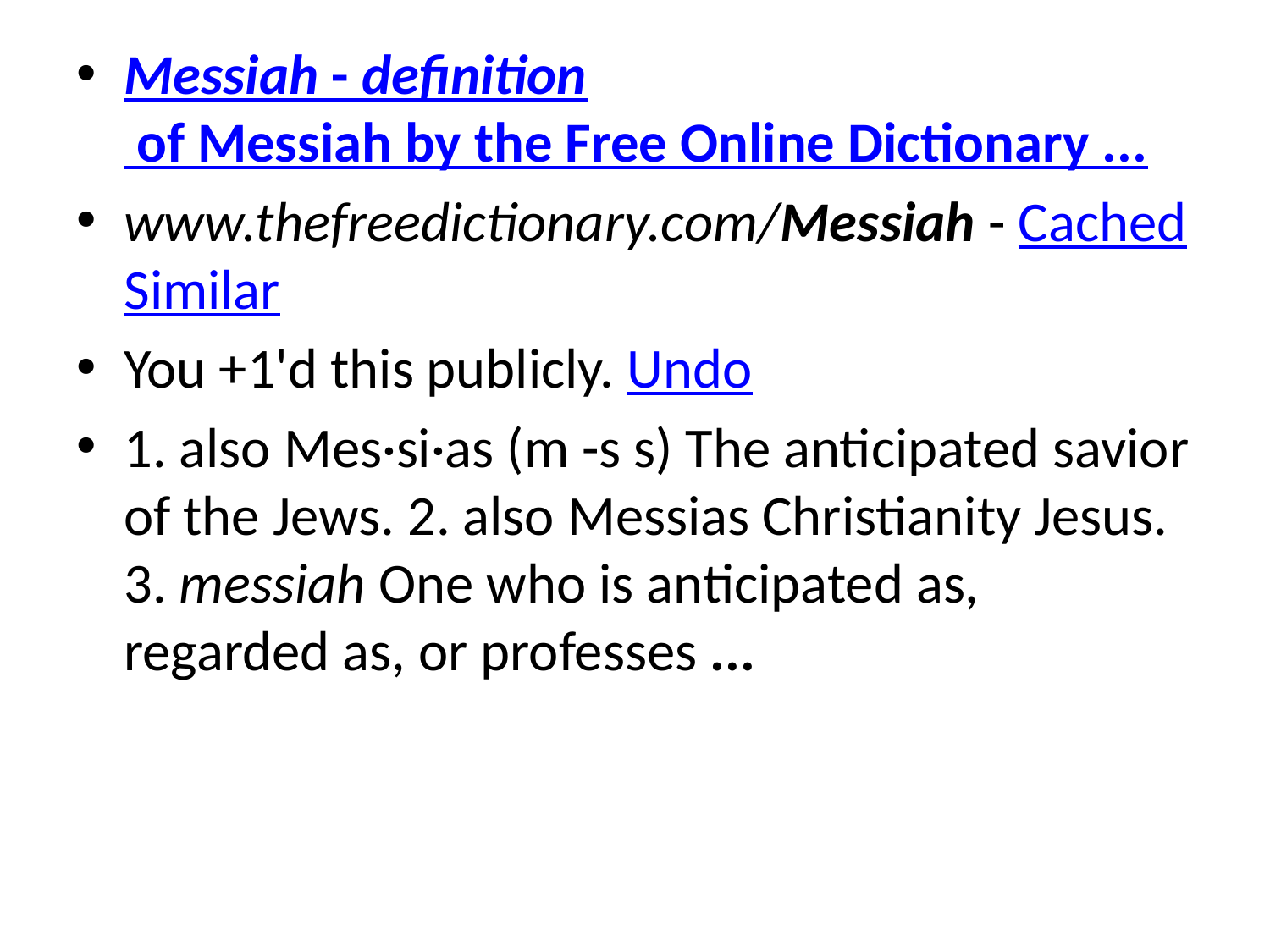

Messiah - definition of Messiah by the Free Online Dictionary ...
www.thefreedictionary.com/Messiah - CachedSimilar
You +1'd this publicly. Undo
1. also Mes·si·as (m -s s) The anticipated savior of the Jews. 2. also Messias Christianity Jesus. 3. messiah One who is anticipated as, regarded as, or professes ...

#